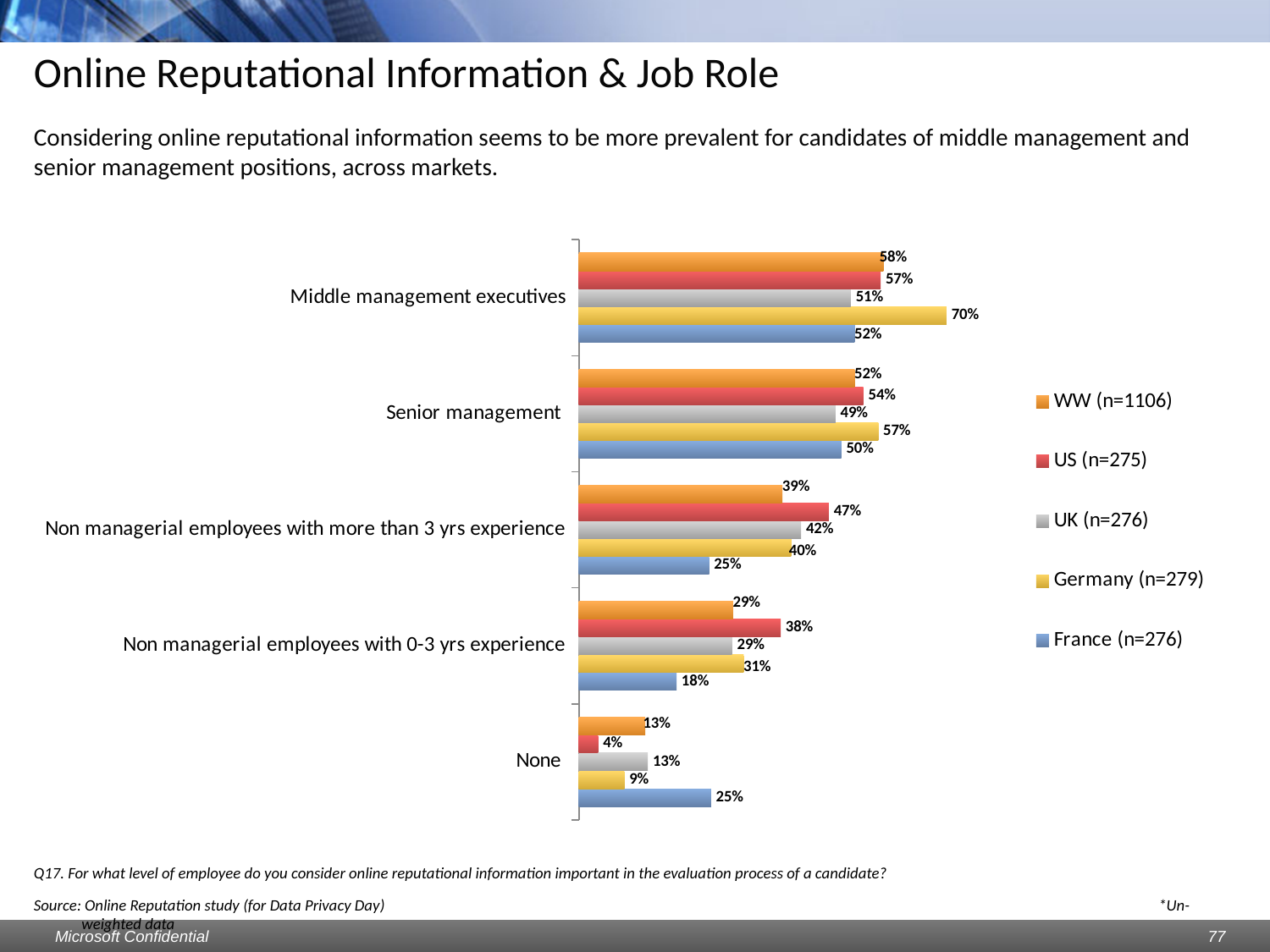

# Online Reputational Information & Job Role
Considering online reputational information seems to be more prevalent for candidates of middle management and senior management positions, across markets.

### Chart

| Category | France (n=276) | Germany (n=279) | UK (n=276) | US (n=275) | WW (n=1106) |
|---|---|---|---|---|---|
| None  | 0.25 | 0.08602150537634425 | 0.1304347826086957 | 0.03636363636363636 | 0.12567811934900455 |
| Non managerial employees with 0-3 yrs experience | 0.1847826086956522 | 0.3118279569892514 | 0.2898550724637682 | 0.381818181818185 | 0.29204339963833625 |
| Non managerial employees with more than 3 yrs experience | 0.2463768115942029 | 0.4014336917562724 | 0.42028985507246586 | 0.4727272727272729 | 0.3851717902350834 |
| Senior management  | 0.4963768115942076 | 0.5663082437275987 | 0.4855072463768118 | 0.5381818181818186 | 0.5216998191681832 |
| Middle management executives | 0.5217391304347868 | 0.6953405017921145 | 0.5144927536231926 | 0.570909090909095 | 0.5759493670886109 |
Q17. For what level of employee do you consider online reputational information important in the evaluation process of a candidate?
Source: Online Reputation study (for Data Privacy Day) 						                 *Un-weighted data